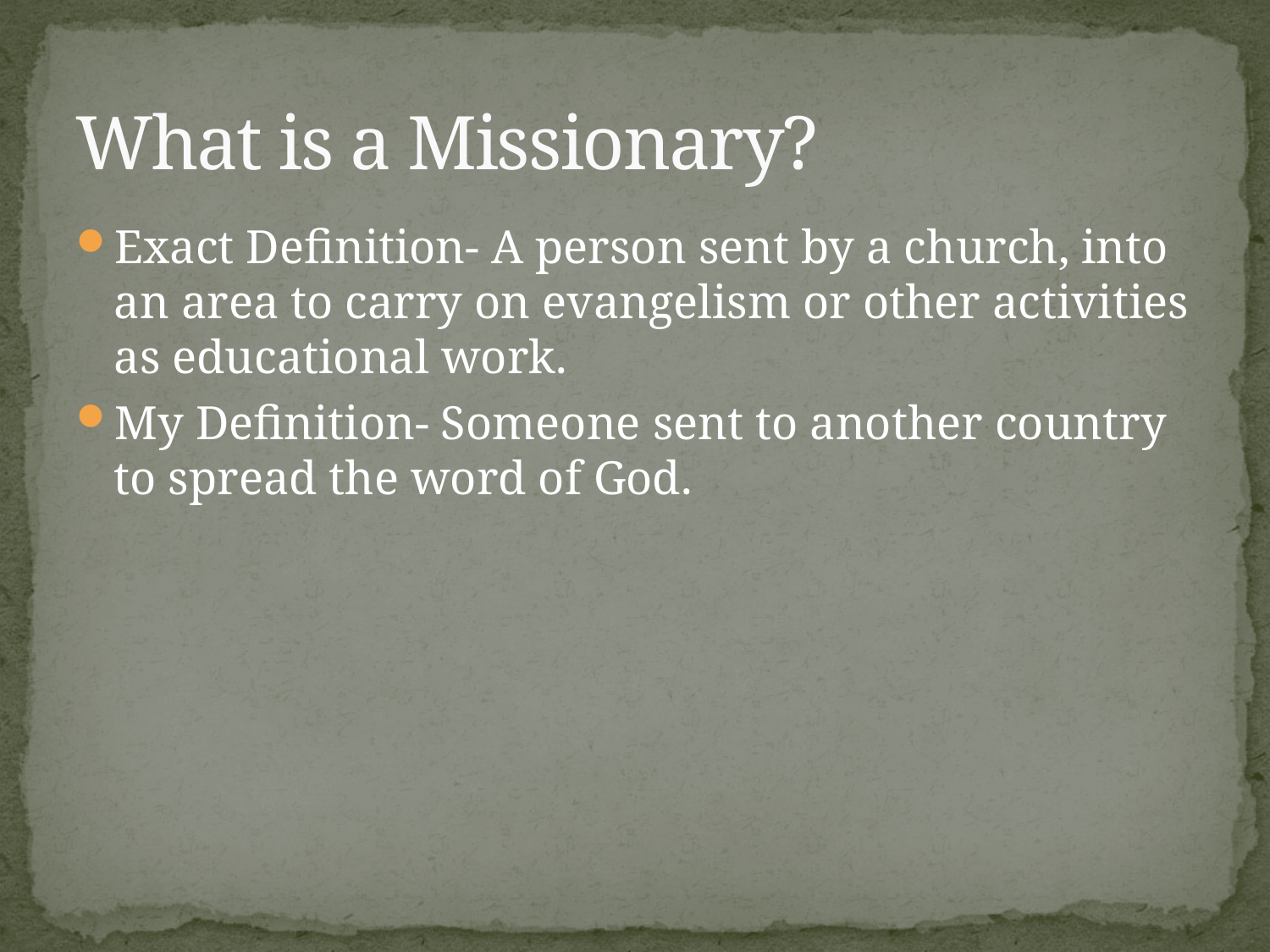

# What is a Missionary?
Exact Definition- A person sent by a church, into an area to carry on evangelism or other activities as educational work.
My Definition- Someone sent to another country to spread the word of God.